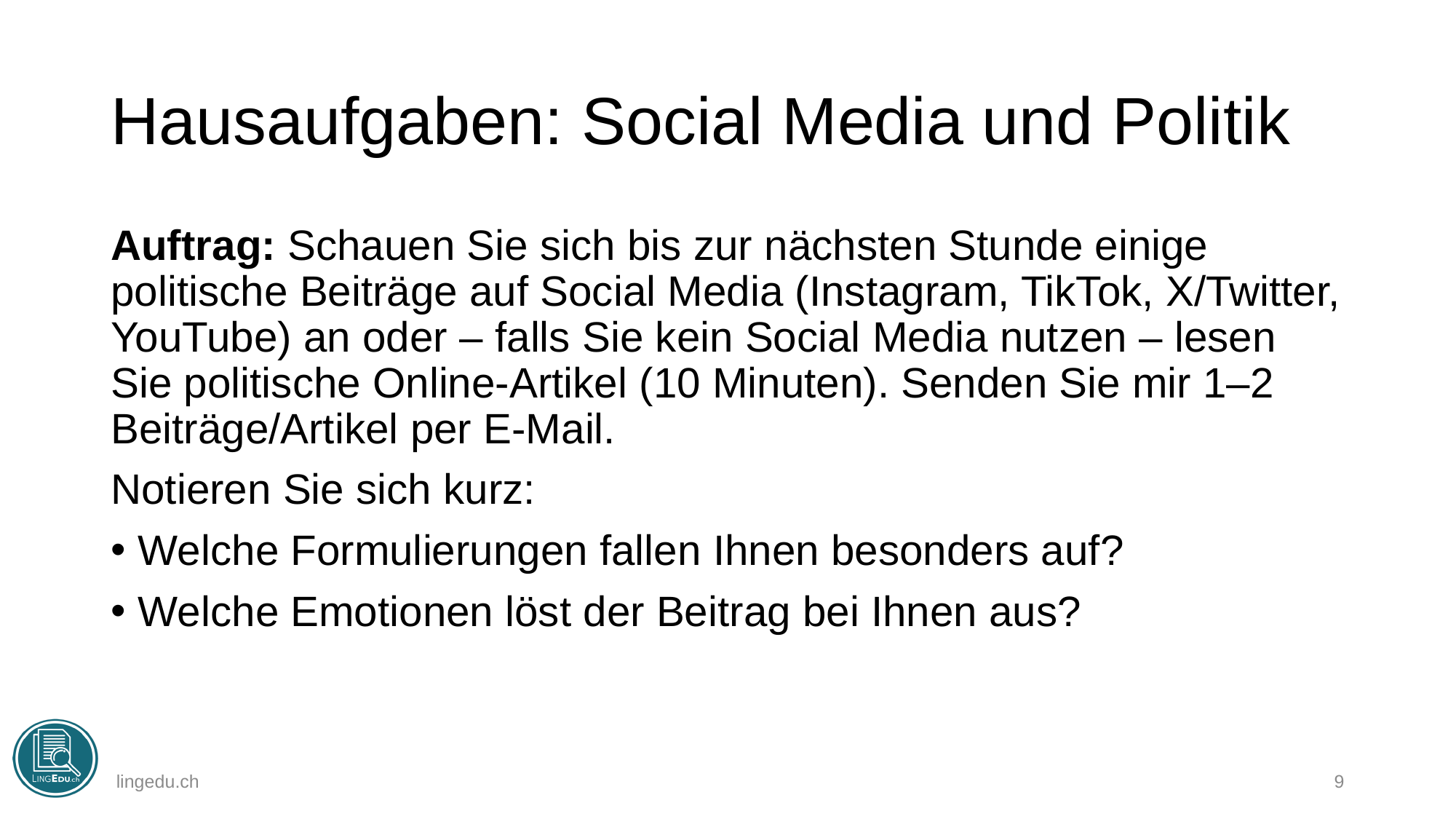

# Hausaufgaben: Social Media und Politik
Auftrag: Schauen Sie sich bis zur nächsten Stunde einige politische Beiträge auf Social Media (Instagram, TikTok, X/Twitter, YouTube) an oder – falls Sie kein Social Media nutzen – lesen Sie politische Online-Artikel (10 Minuten). Senden Sie mir 1–2 Beiträge/Artikel per E-Mail.
Notieren Sie sich kurz:
Welche Formulierungen fallen Ihnen besonders auf?
Welche Emotionen löst der Beitrag bei Ihnen aus?
lingedu.ch
9